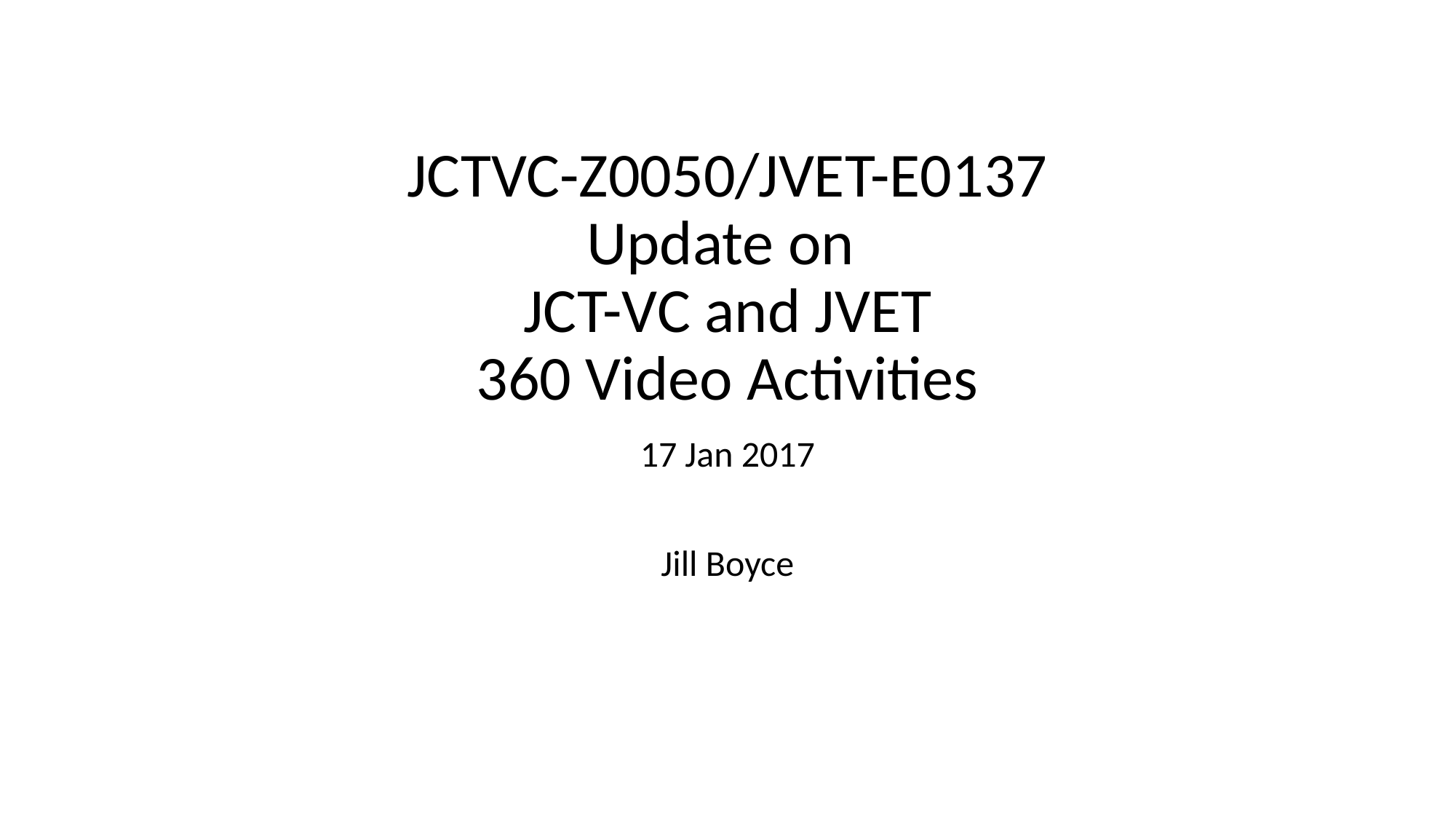

# JCTVC-Z0050/JVET-E0137 Update on JCT-VC and JVET 360 Video Activities
17 Jan 2017

Jill Boyce